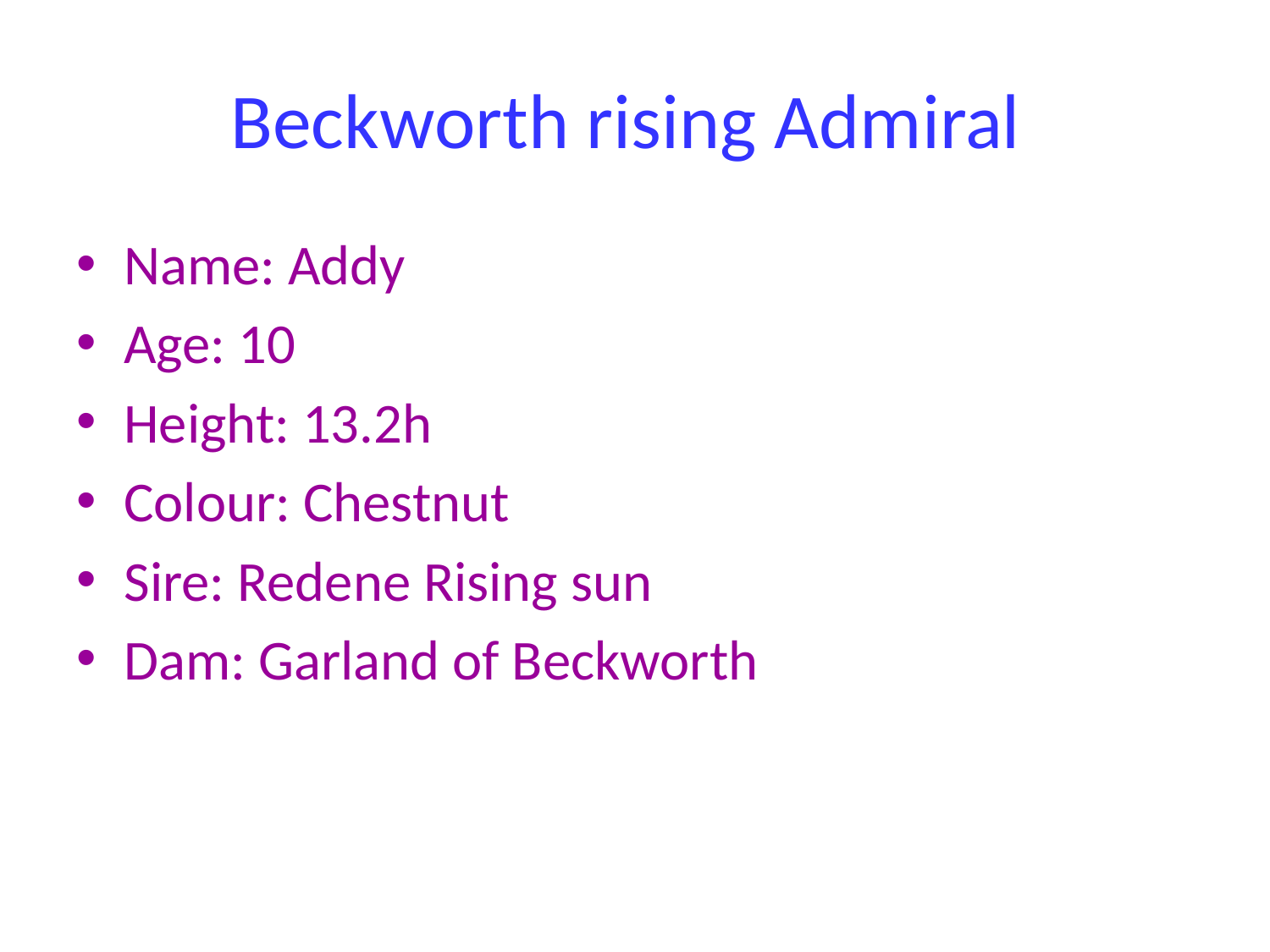

# Beckworth rising Admiral
Name: Addy
Age: 10
Height: 13.2h
Colour: Chestnut
Sire: Redene Rising sun
Dam: Garland of Beckworth